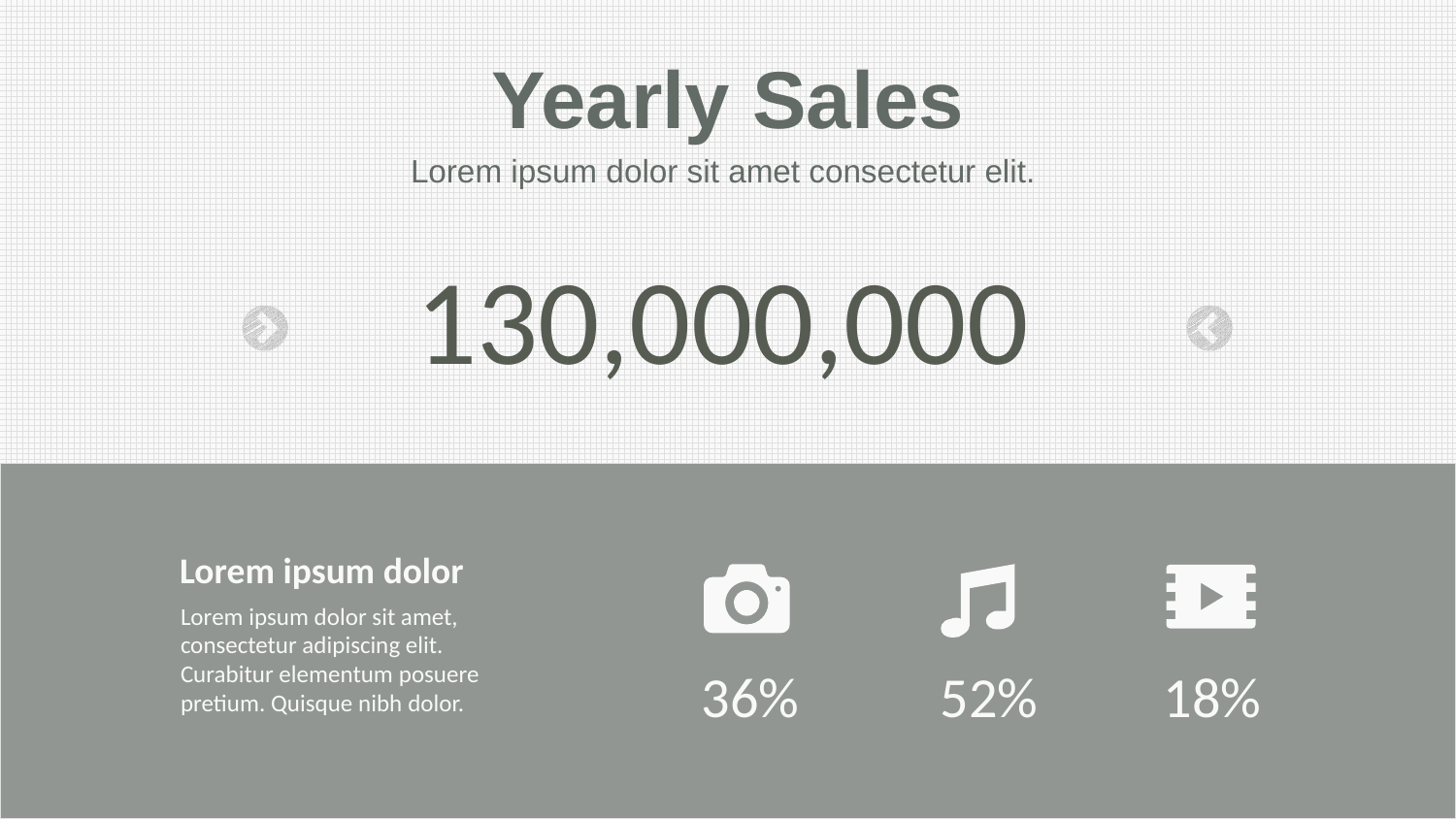

Yearly Sales
Lorem ipsum dolor sit amet consectetur elit.
130,000,000

Lorem ipsum dolor

Lorem ipsum dolor sit amet, consectetur adipiscing elit. Curabitur elementum posuere pretium. Quisque nibh dolor.
36%
52%
18%